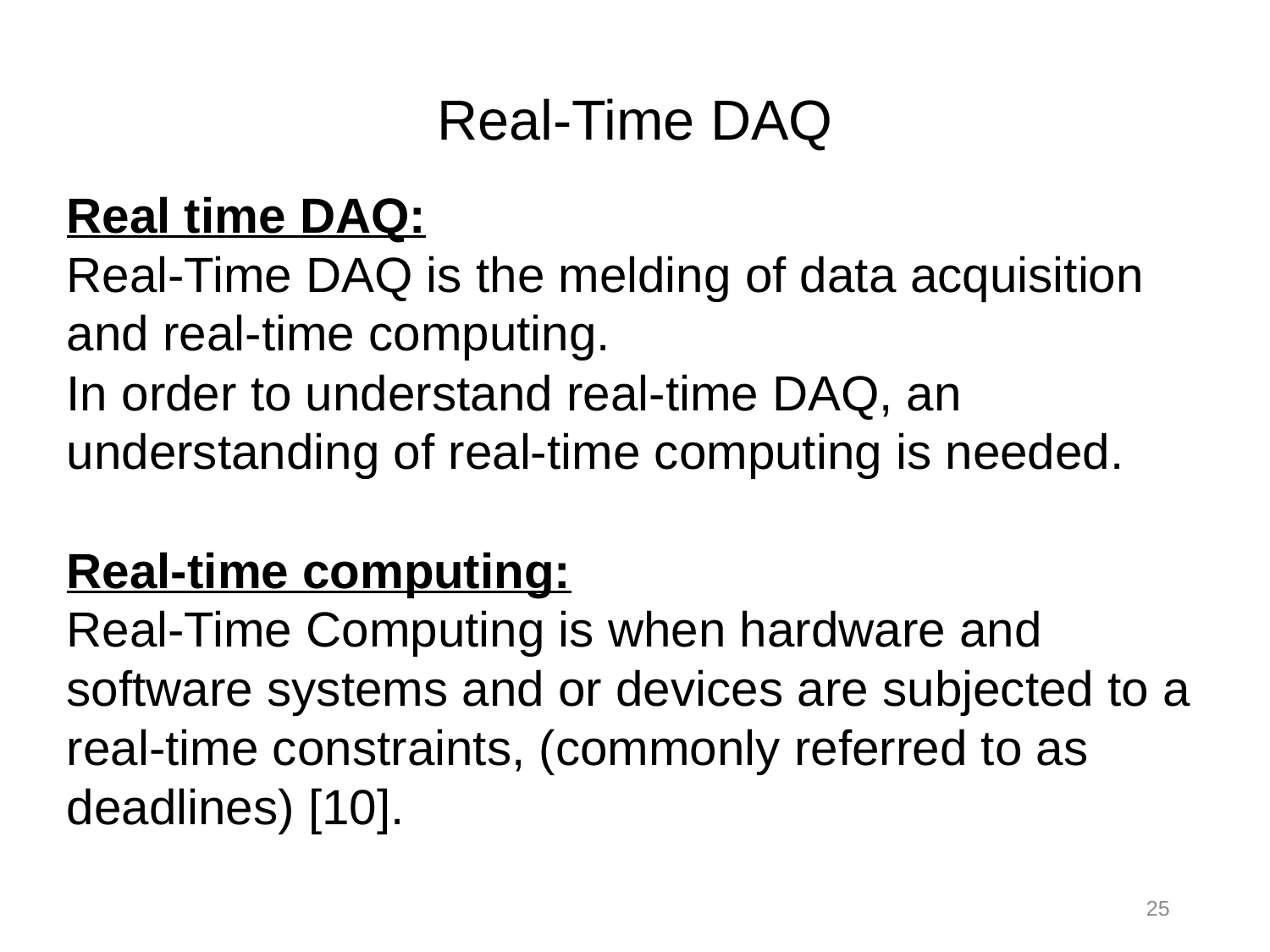

Real-Time DAQ
Real time DAQ:
Real-Time DAQ is the melding of data acquisition and real-time computing.
In order to understand real-time DAQ, an understanding of real-time computing is needed.

Real-time computing:
Real-Time Computing is when hardware and software systems and or devices are subjected to a real-time constraints, (commonly referred to as deadlines) [10].

25